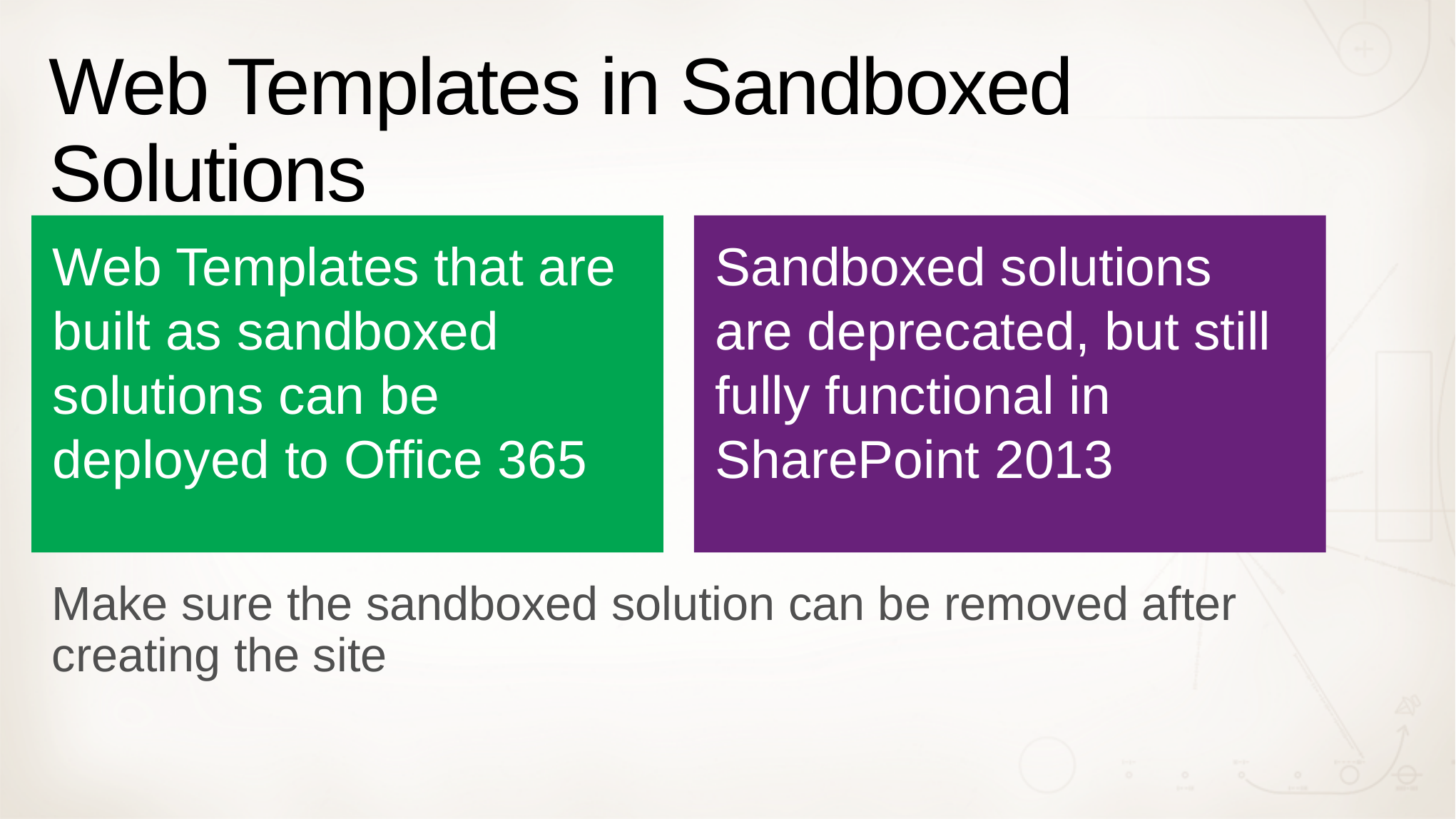

# Web Templates in Sandboxed Solutions
Web Templates that are built as sandboxed solutions can be deployed to Office 365
Sandboxed solutions are deprecated, but still fully functional in SharePoint 2013
Make sure the sandboxed solution can be removed after creating the site